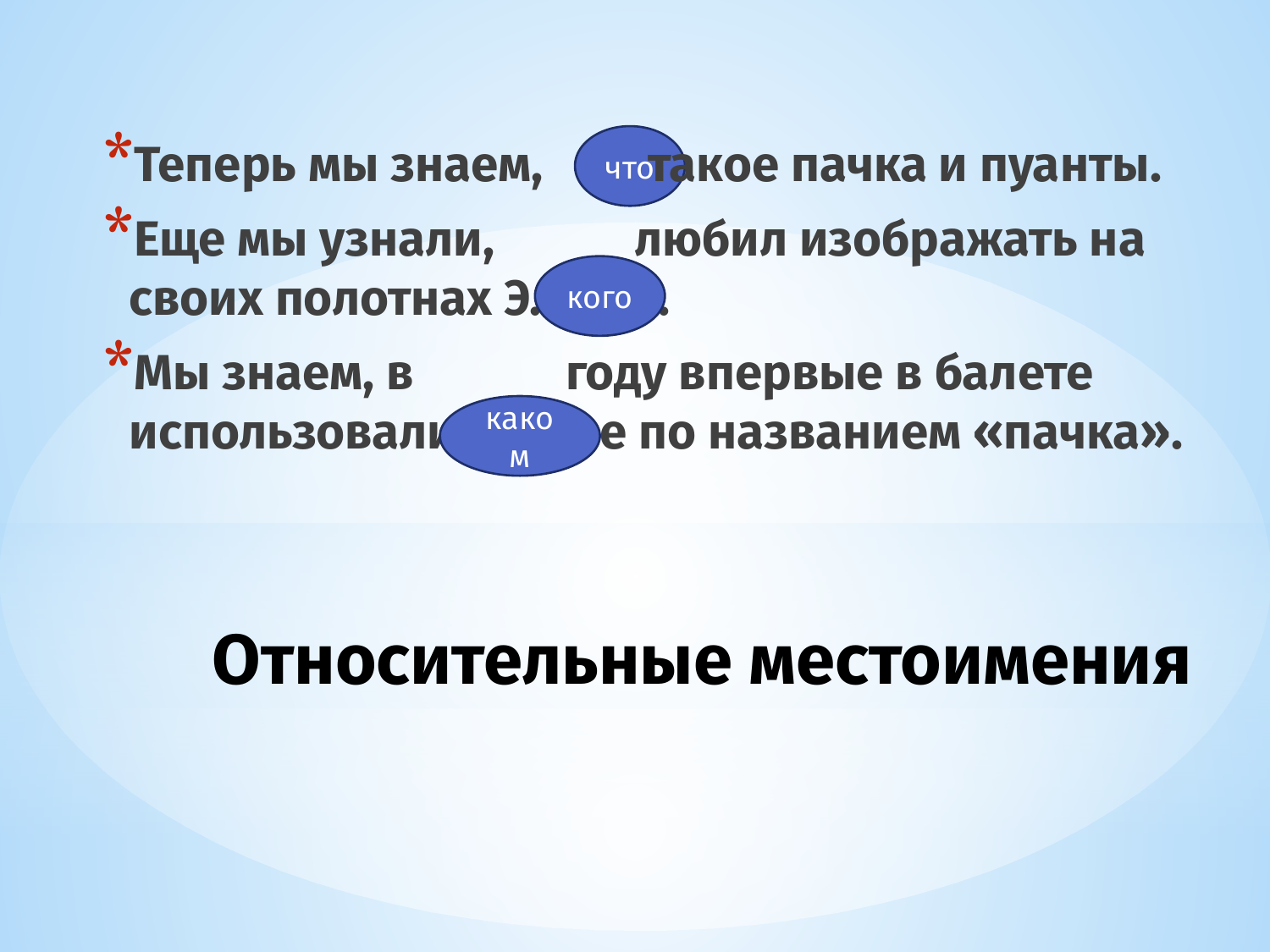

Теперь мы знаем,         такое пачка и пуанты.
Еще мы узнали,            любил изображать на своих полотнах Э. Дега.
Мы знаем, в             году впервые в балете использовали платье по названием «пачка».
что
кого
каком
# Относительные местоимения